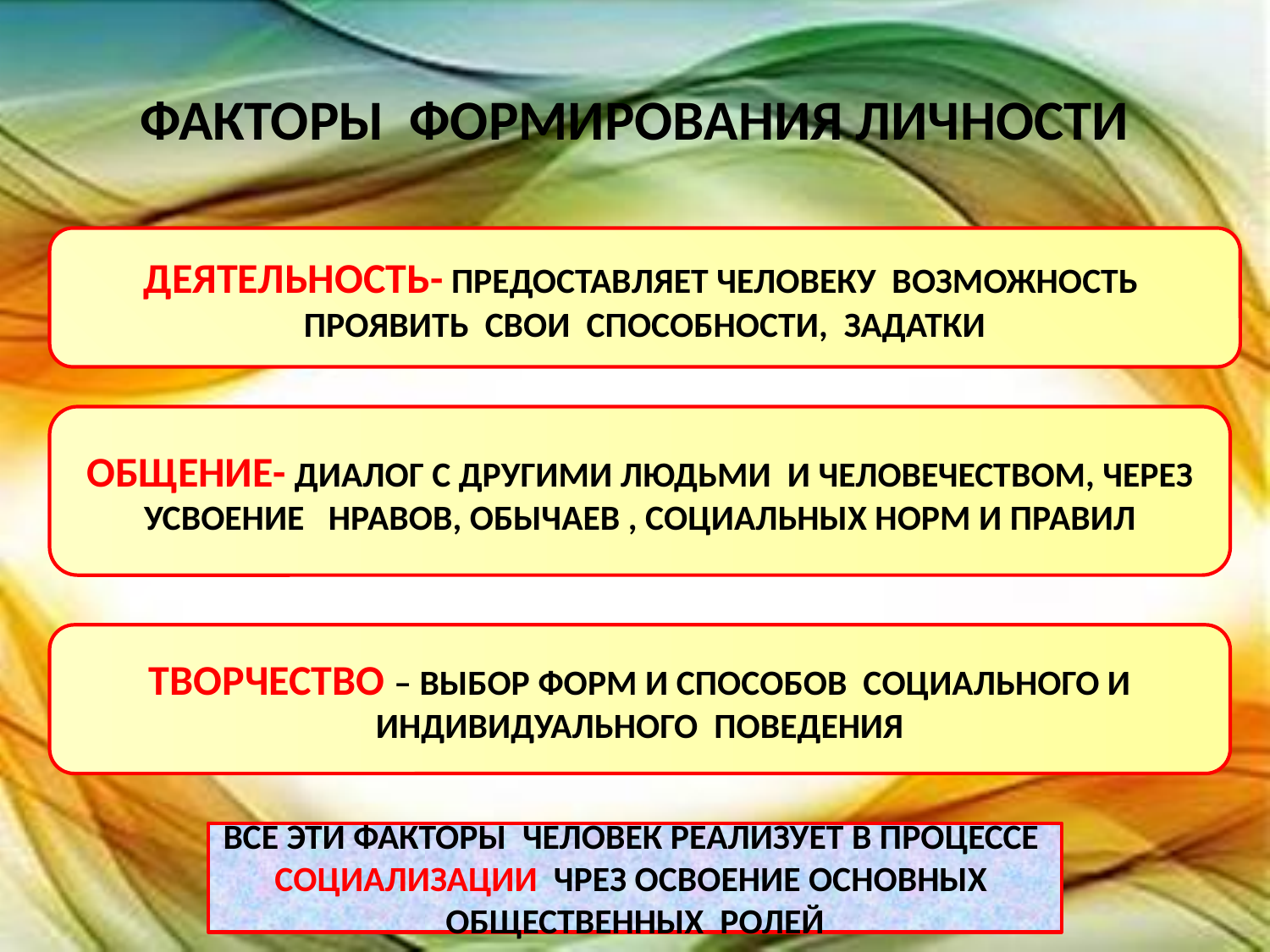

# ФАКТОРЫ  ФОРМИРОВАНИЯ ЛИЧНОСТИ
ДЕЯТЕЛЬНОСТЬ- ПРЕДОСТАВЛЯЕТ ЧЕЛОВЕКУ  ВОЗМОЖНОСТЬ  ПРОЯВИТЬ  СВОИ  СПОСОБНОСТИ,  ЗАДАТКИ
ОБЩЕНИЕ- ДИАЛОГ С ДРУГИМИ ЛЮДЬМИ  И ЧЕЛОВЕЧЕСТВОМ, ЧЕРЕЗ УСВОЕНИЕ   НРАВОВ, ОБЫЧАЕВ , СОЦИАЛЬНЫХ НОРМ И ПРАВИЛ
ТВОРЧЕСТВО – ВЫБОР ФОРМ И СПОСОБОВ  СОЦИАЛЬНОГО И ИНДИВИДУАЛЬНОГО  ПОВЕДЕНИЯ
ВСЕ ЭТИ ФАКТОРЫ  ЧЕЛОВЕК РЕАЛИЗУЕТ В ПРОЦЕССЕ  СОЦИАЛИЗАЦИИ  ЧРЕЗ ОСВОЕНИЕ ОСНОВНЫХ  ОБЩЕСТВЕННЫХ  РОЛЕЙ